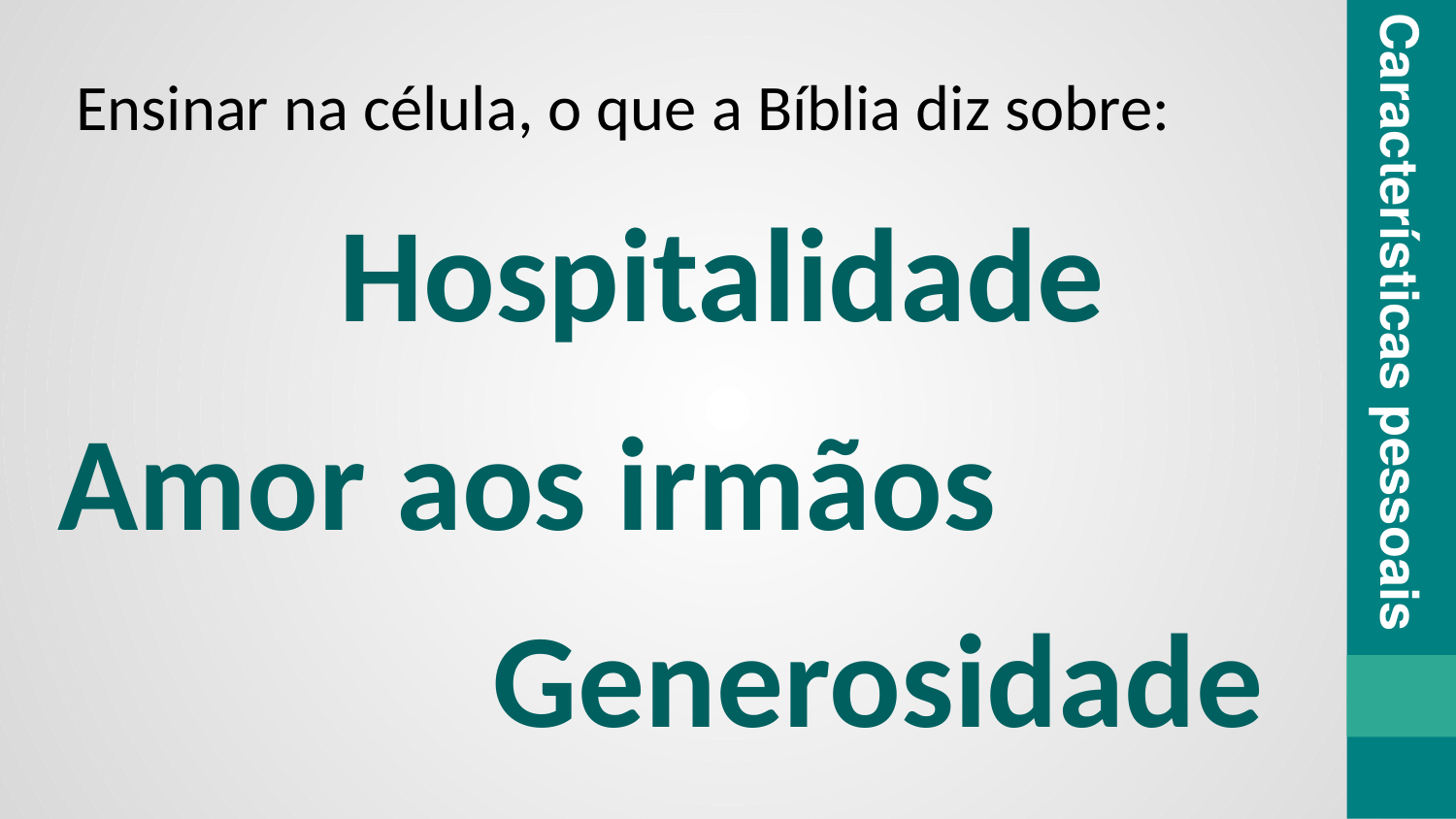

Ensinar na célula, o que a Bíblia diz sobre:
Hospitalidade
Características pessoais
Amor aos irmãos
Generosidade